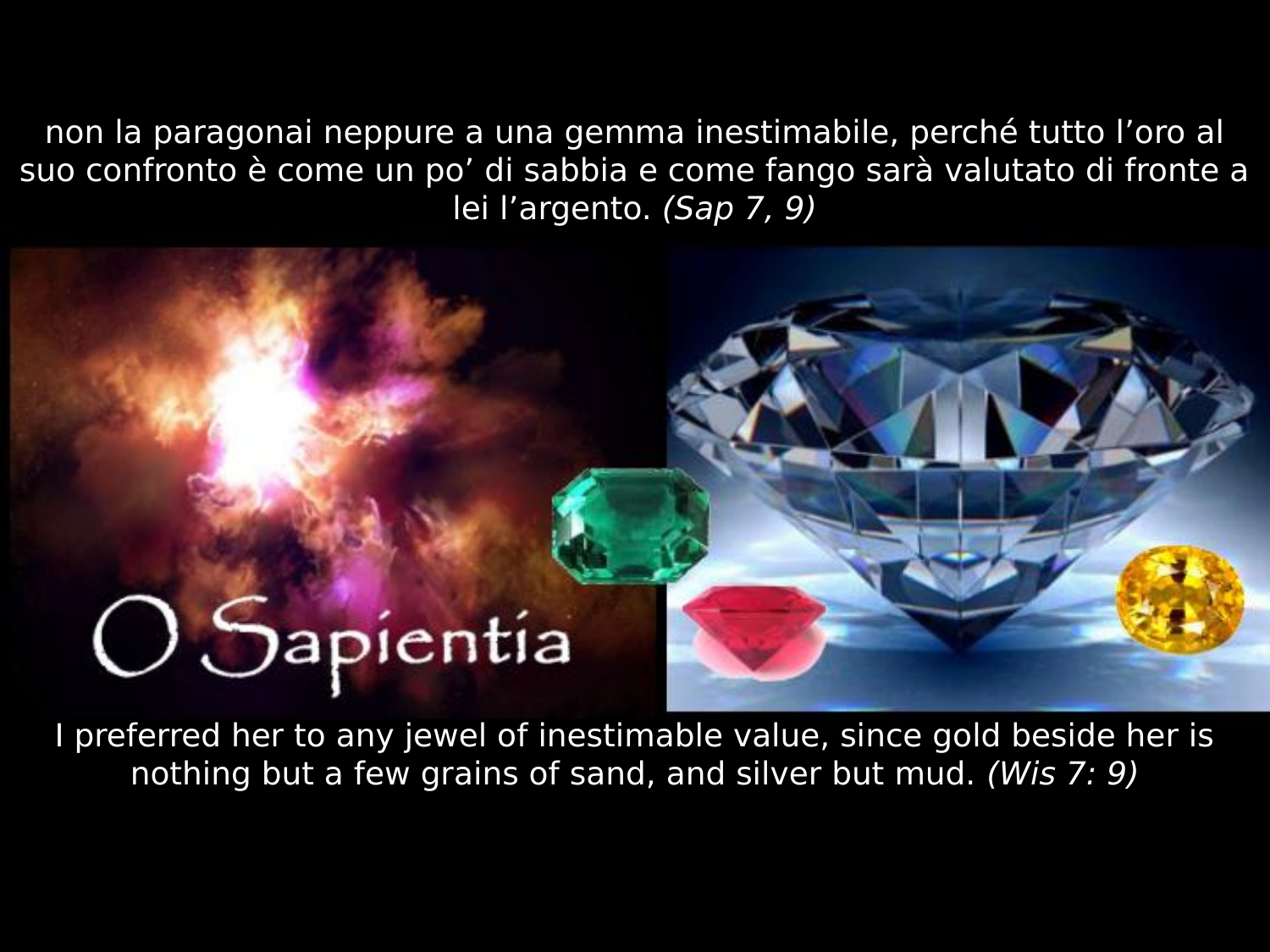

#
non la paragonai neppure a una gemma inestimabile, perché tutto l’oro al suo confronto è come un po’ di sabbia e come fango sarà valutato di fronte a lei l’argento. (Sap 7, 9)
I preferred her to any jewel of inestimable value, since gold beside her is nothing but a few grains of sand, and silver but mud. (Wis 7: 9)